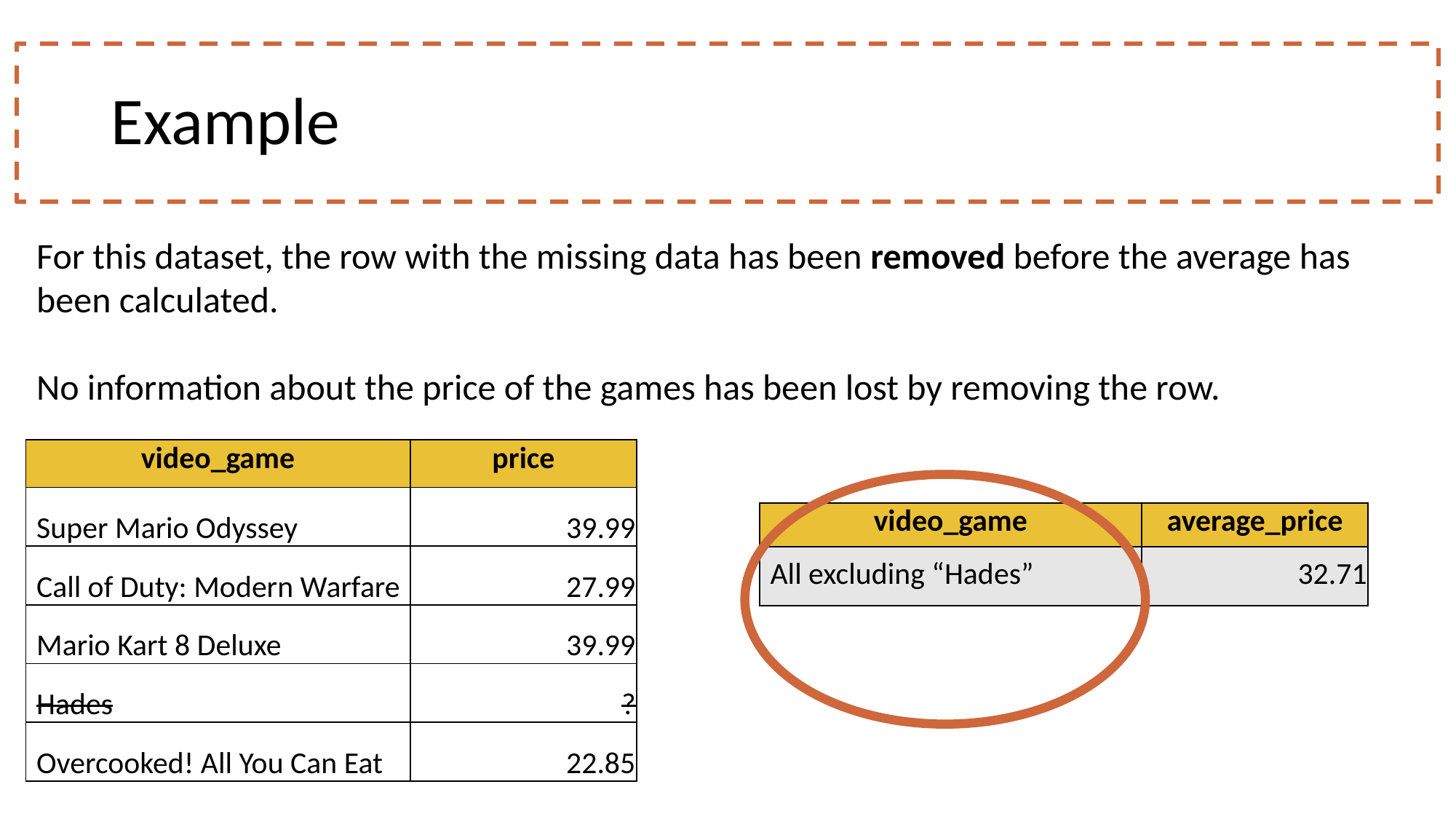

# Example
For this dataset, the row with the missing data has been removed before the average has been calculated.

No information about the price of the games has been lost by removing the row.
| video\_game | price |
| --- | --- |
| Super Mario Odyssey | 39.99 |
| Call of Duty: Modern Warfare | 27.99 |
| Mario Kart 8 Deluxe | 39.99 |
| Hades | ? |
| Overcooked! All You Can Eat | 22.85 |

| video\_game | average\_price |
| --- | --- |
| All excluding “Hades” | 32.71 |